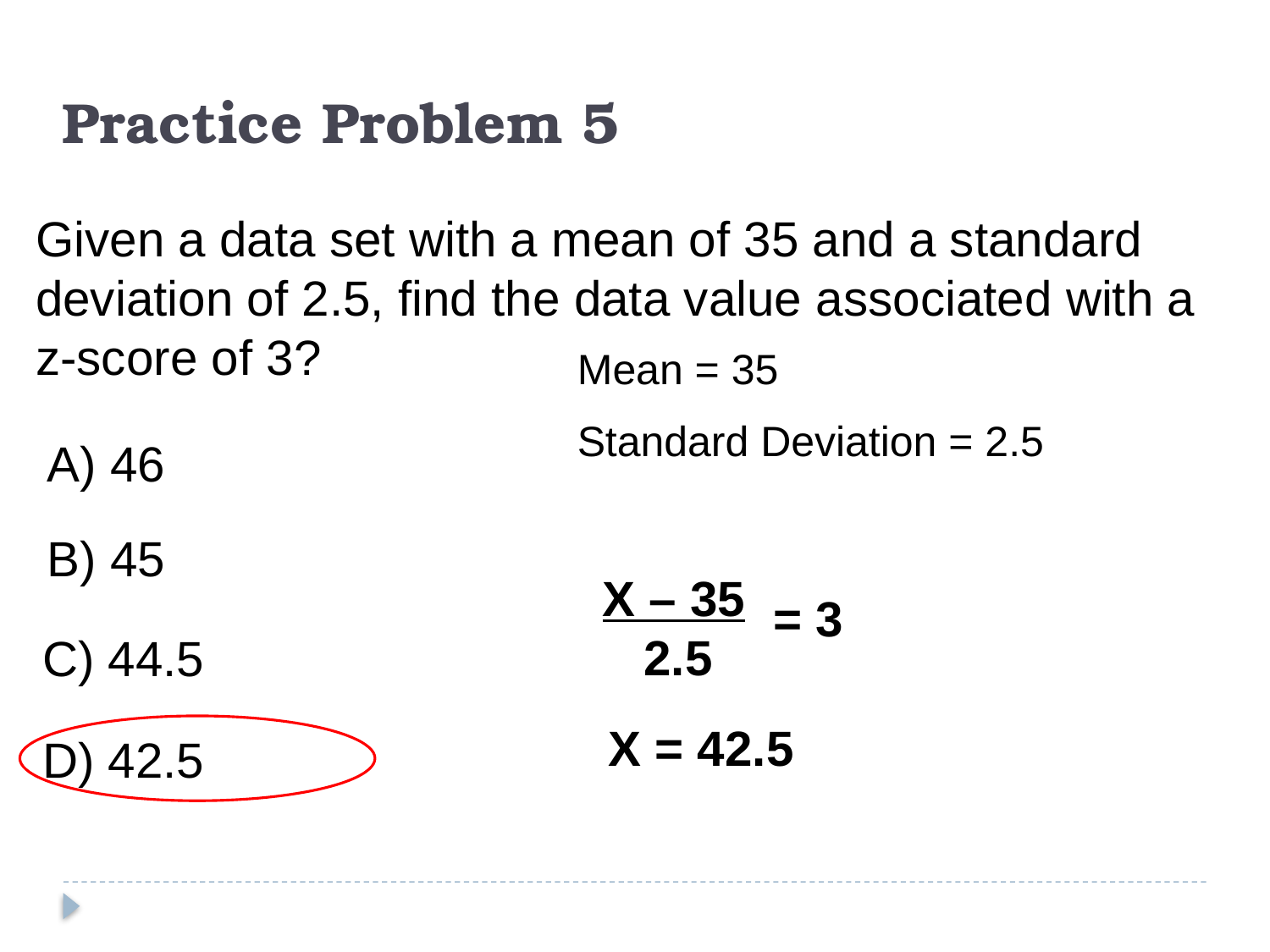

Practice Problem 5
Given a data set with a mean of 35 and a standard deviation of 2.5, find the data value associated with a  z-score of 3?
Mean = 35
Standard Deviation = 2.5

A) 46
B) 45
X – 35
   2.5
= 3
C) 44.5
X = 42.5

D) 42.5